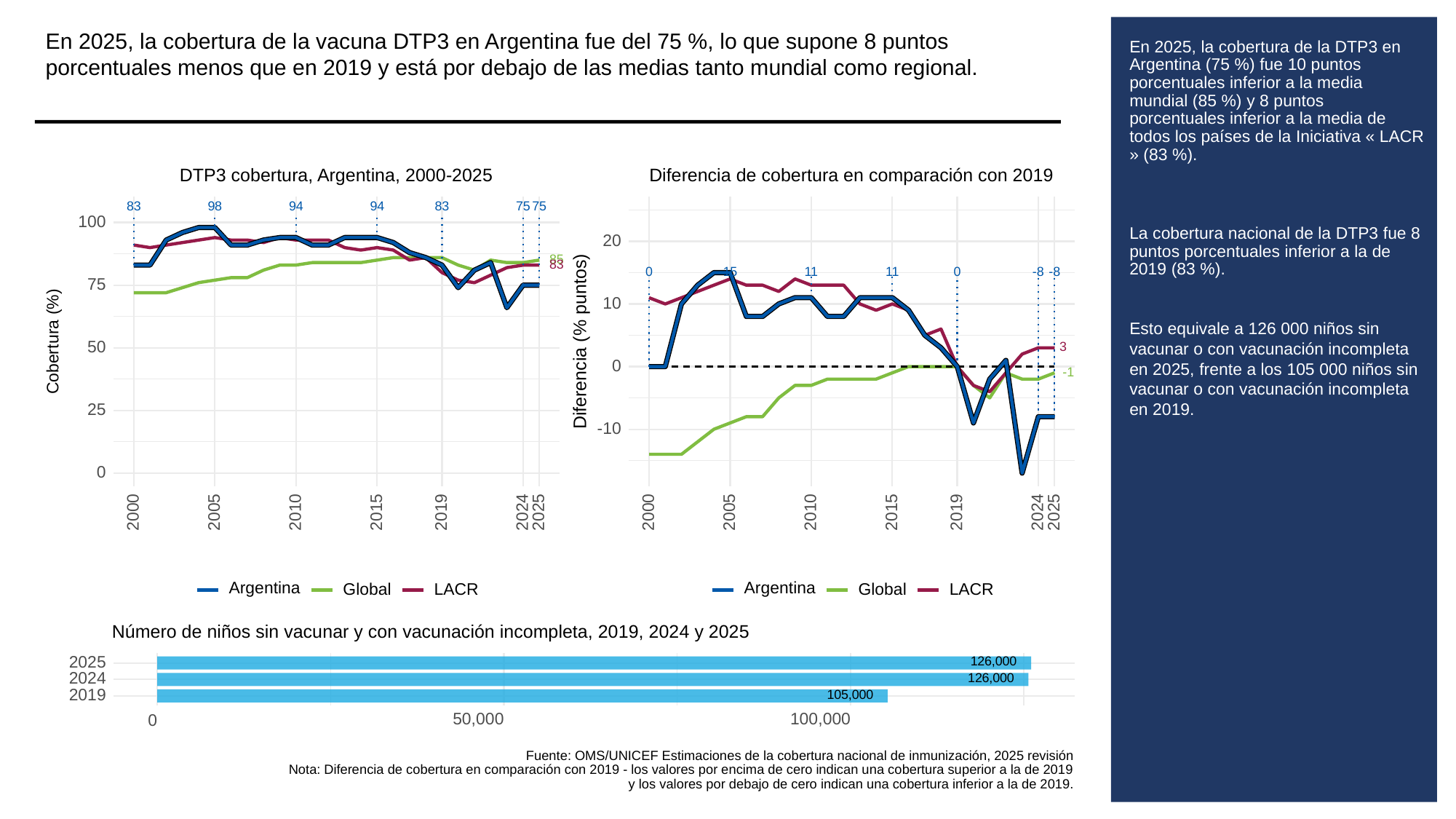

En 2025, la cobertura de la vacuna DTP3 en Argentina fue del 75 %, lo que supone 8 puntos porcentuales menos que en 2019 y está por debajo de las medias tanto mundial como regional.
# En 2025, la cobertura de la DTP3 en Argentina (75 %) fue 10 puntos porcentuales inferior a la media mundial (85 %) y 8 puntos porcentuales inferior a la media de todos los países de la Iniciativa « LACR » (83 %).

La cobertura nacional de la DTP3 fue 8 puntos porcentuales inferior a la de 2019 (83 %).

Esto equivale a 126 000 niños sin vacunar o con vacunación incompleta en 2025, frente a los 105 000 niños sin vacunar o con vacunación incompleta en 2019.

DTP3 cobertura, Argentina, 2000-2025
Diferencia de cobertura en comparación con 2019

83
83
98
94
94
75
75

100

20

85

83
0
15
0
-8
-8
11
11

75

10

Diferencia (% puntos)
Cobertura (%)

50
3

0

-1

25

-10

0

2000
2005
2010
2015
2019
2024
2025
2000
2005
2010
2015
2019
2024
2025
Argentina
Argentina
Global
LACR
Global
LACR

Número de niños sin vacunar y con vacunación incompleta, 2019, 2024 y 2025

126,000
2025

126,000
2024

105,000
2019

50,000
100,000
0
Fuente: OMS/UNICEF Estimaciones de la cobertura nacional de inmunización, 2025 revisión
Nota: Diferencia de cobertura en comparación con 2019 - los valores por encima de cero indican una cobertura superior a la de 2019
y los valores por debajo de cero indican una cobertura inferior a la de 2019.